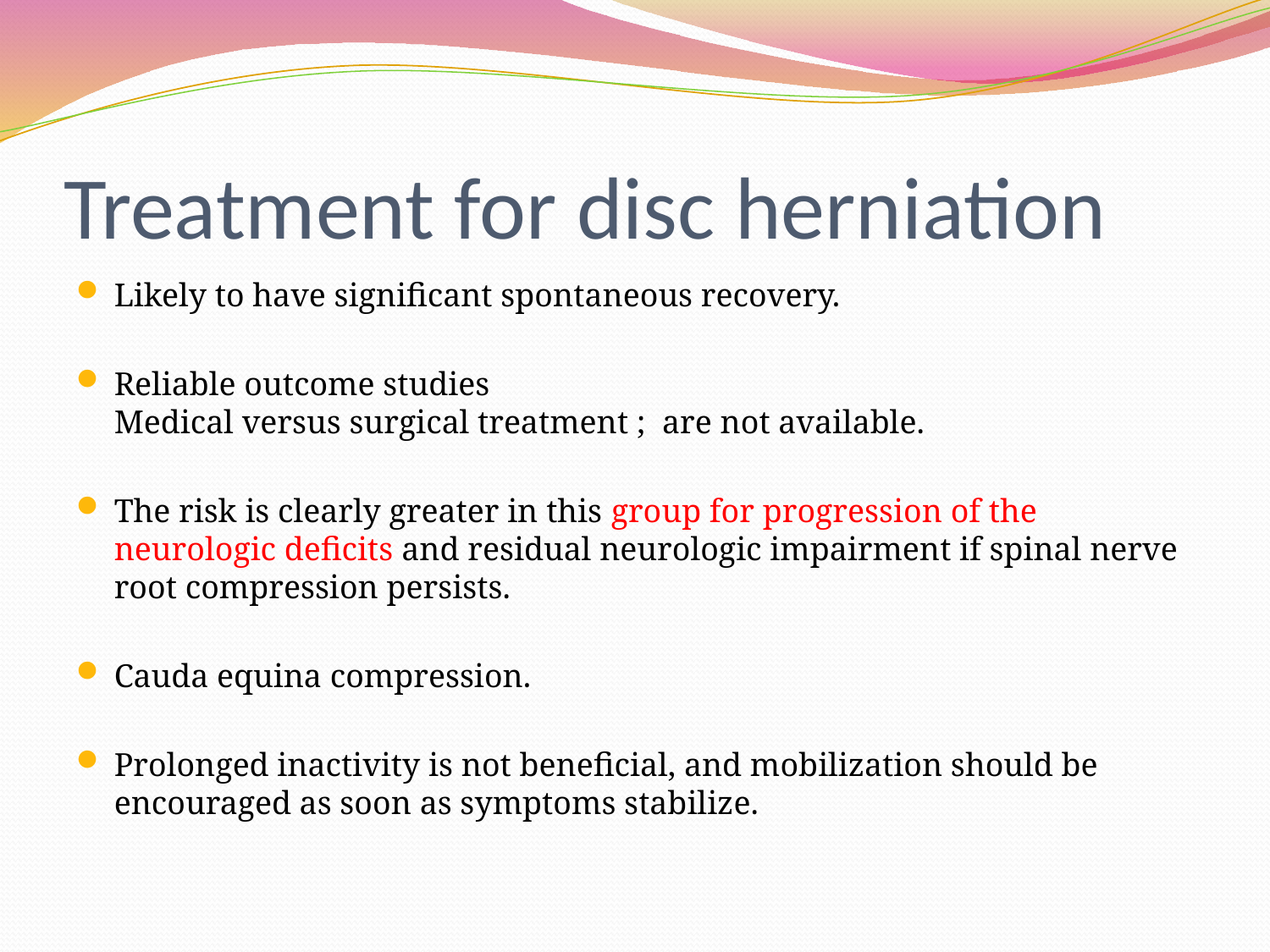

# Treatment for disc herniation
Likely to have significant spontaneous recovery.

Reliable outcome studies
Medical versus surgical treatment ;  are not available.

The risk is clearly greater in this group for progression of the neurologic deficits and residual neurologic impairment if spinal nerve root compression persists.

Cauda equina compression.

Prolonged inactivity is not beneficial, and mobilization should be encouraged as soon as symptoms stabilize.